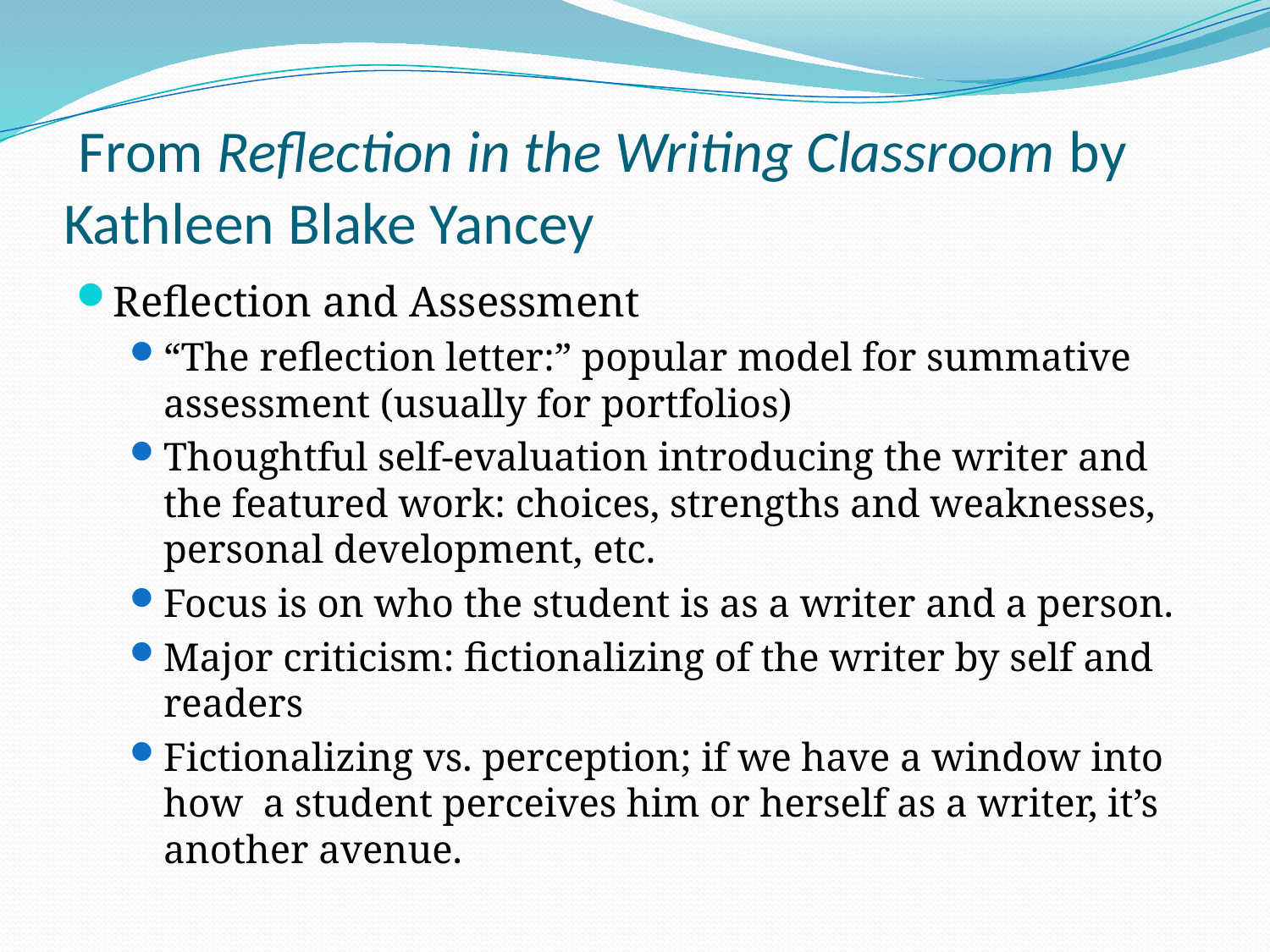

# From Reflection in the Writing Classroom by Kathleen Blake Yancey
Reflection and Assessment
“The reflection letter:” popular model for summative assessment (usually for portfolios)
Thoughtful self-evaluation introducing the writer and the featured work: choices, strengths and weaknesses, personal development, etc.
Focus is on who the student is as a writer and a person.
Major criticism: fictionalizing of the writer by self and readers
Fictionalizing vs. perception; if we have a window into how  a student perceives him or herself as a writer, it’s another avenue.